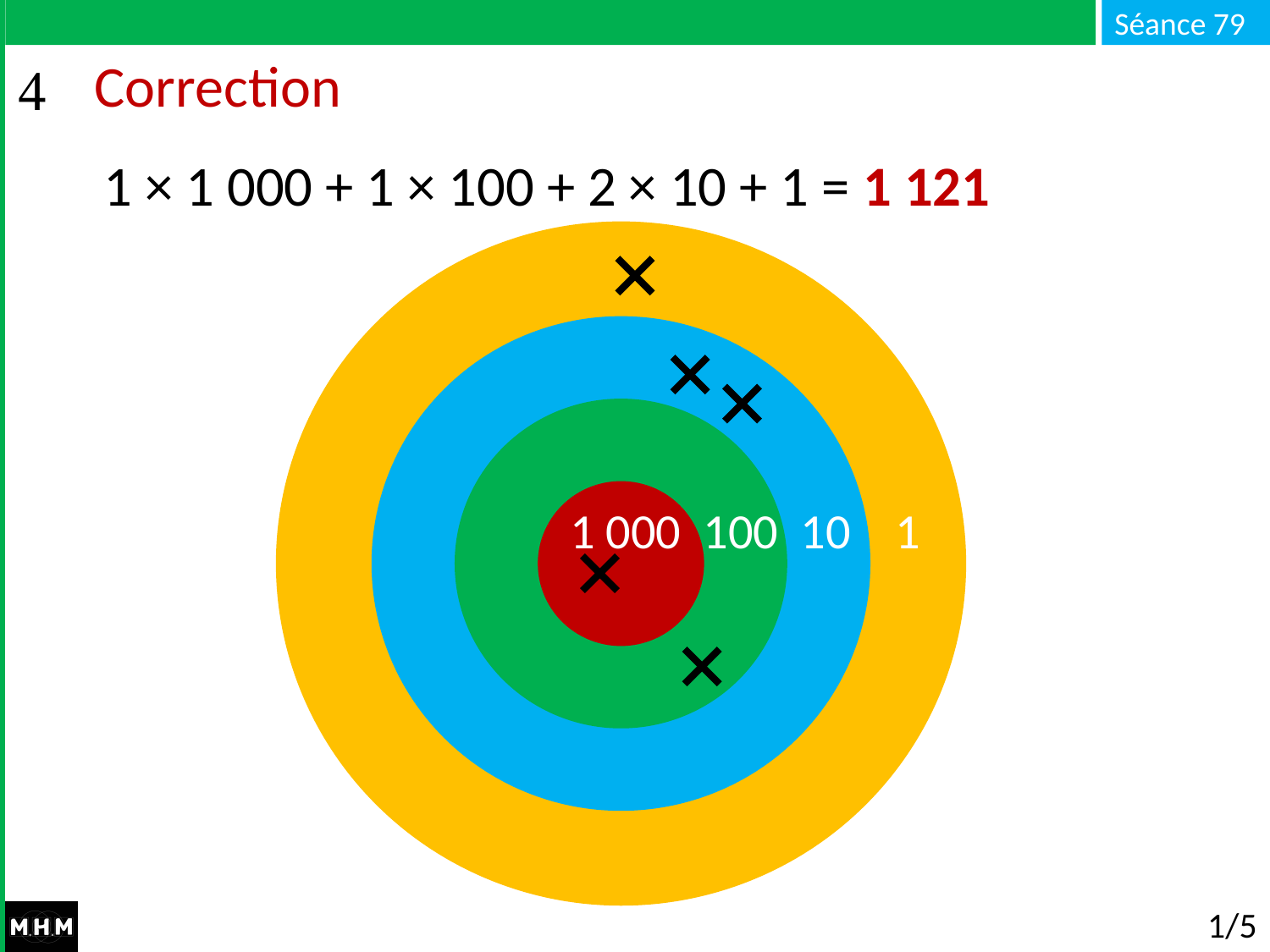

# Correction
1 × 1 000 + 1 × 100 + 2 × 10 + 1 = 1 121

1 000  100  10    1

1/5